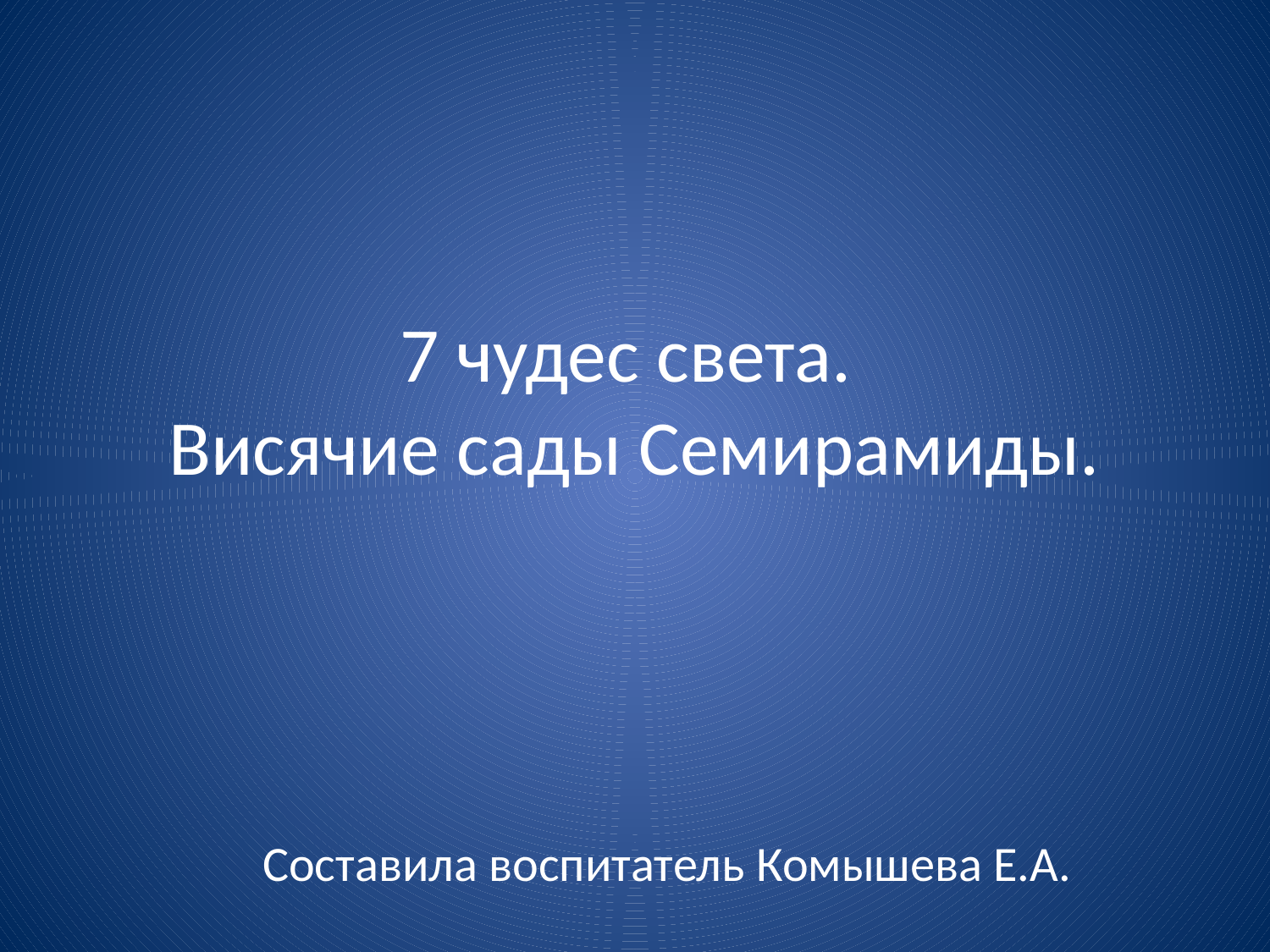

# 7 чудес света. Висячие сады Семирамиды.
Составила воспитатель Комышева Е.А.